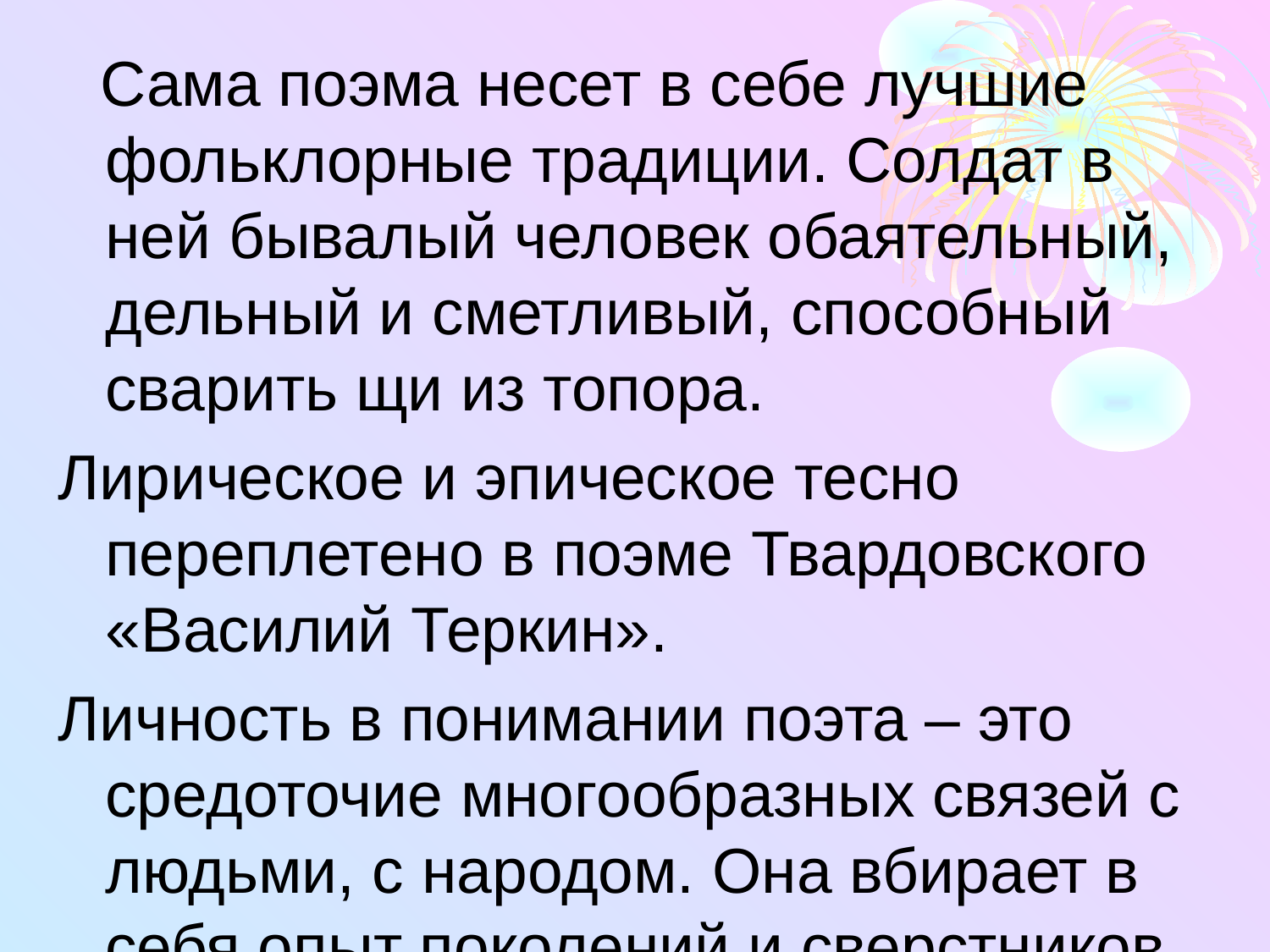

Сама поэма несет в себе лучшие фольклорные традиции. Солдат в ней бывалый человек обаятельный, дельный и сметливый, способный сварить щи из топора.
Лирическое и эпическое тесно переплетено в поэме Твардовского «Василий Теркин».
Личность в понимании поэта – это средоточие многообразных связей с людьми, с народом. Она вбирает в себя опыт поколений и сверстников.